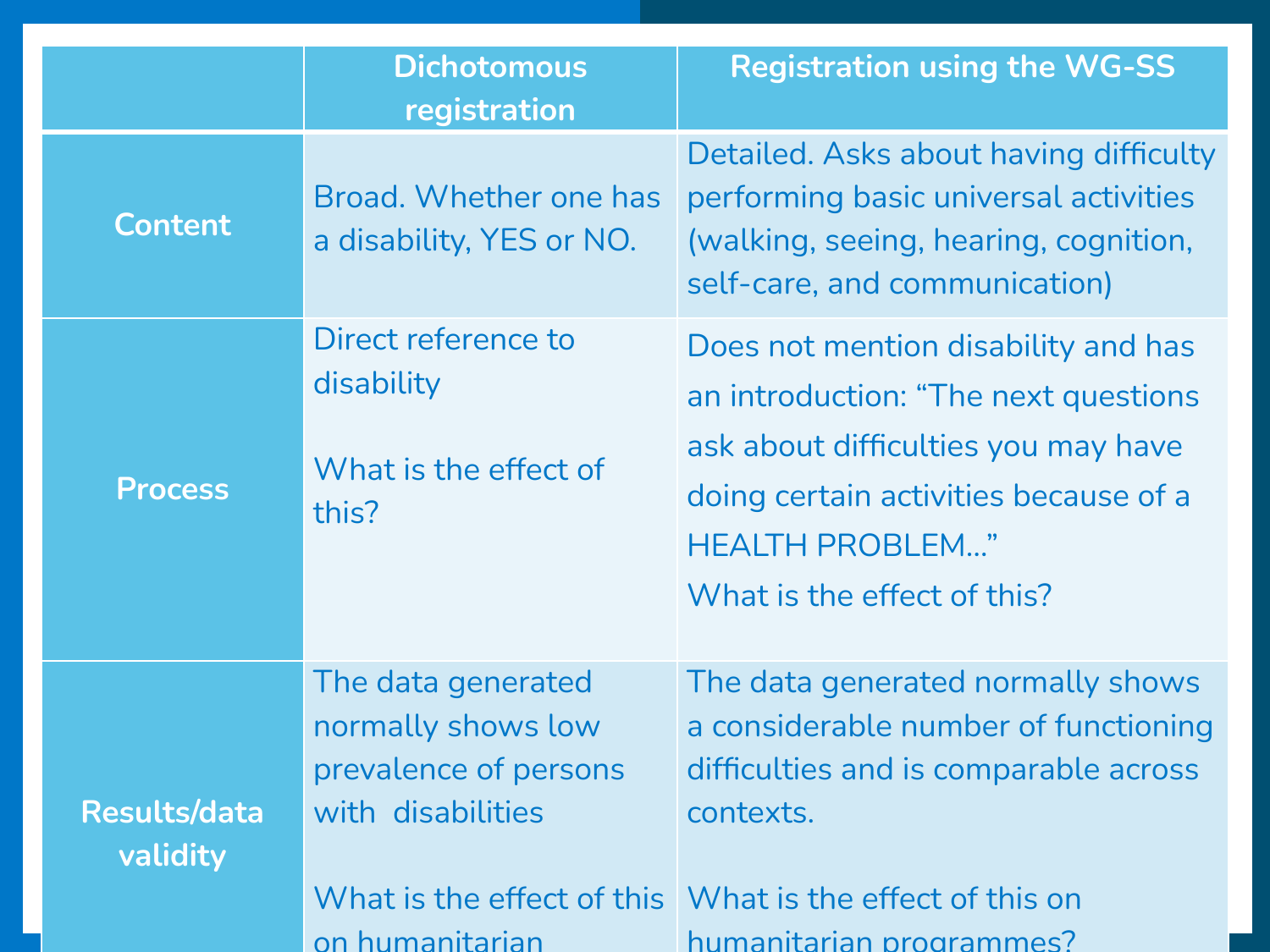

|  | Dichotomous registration | Registration using the WG-SS |
| --- | --- | --- |
| Content | Broad. Whether one has a disability, YES or NO. | Detailed. Asks about having difficulty performing basic universal activities (walking, seeing, hearing, cognition, self-care, and communication) |
| Process | Direct reference to disability   What is the effect of this? | Does not mention disability and has an introduction: “The next questions ask about difficulties you may have doing certain activities because of a HEALTH PROBLEM…” What is the effect of this? |
| Results/data validity | The data generated normally shows low prevalence of persons with disabilities   What is the effect of this on humanitarian programmes? | The data generated normally shows a considerable number of functioning difficulties and is comparable across contexts.   What is the effect of this on humanitarian programmes? |
#
7